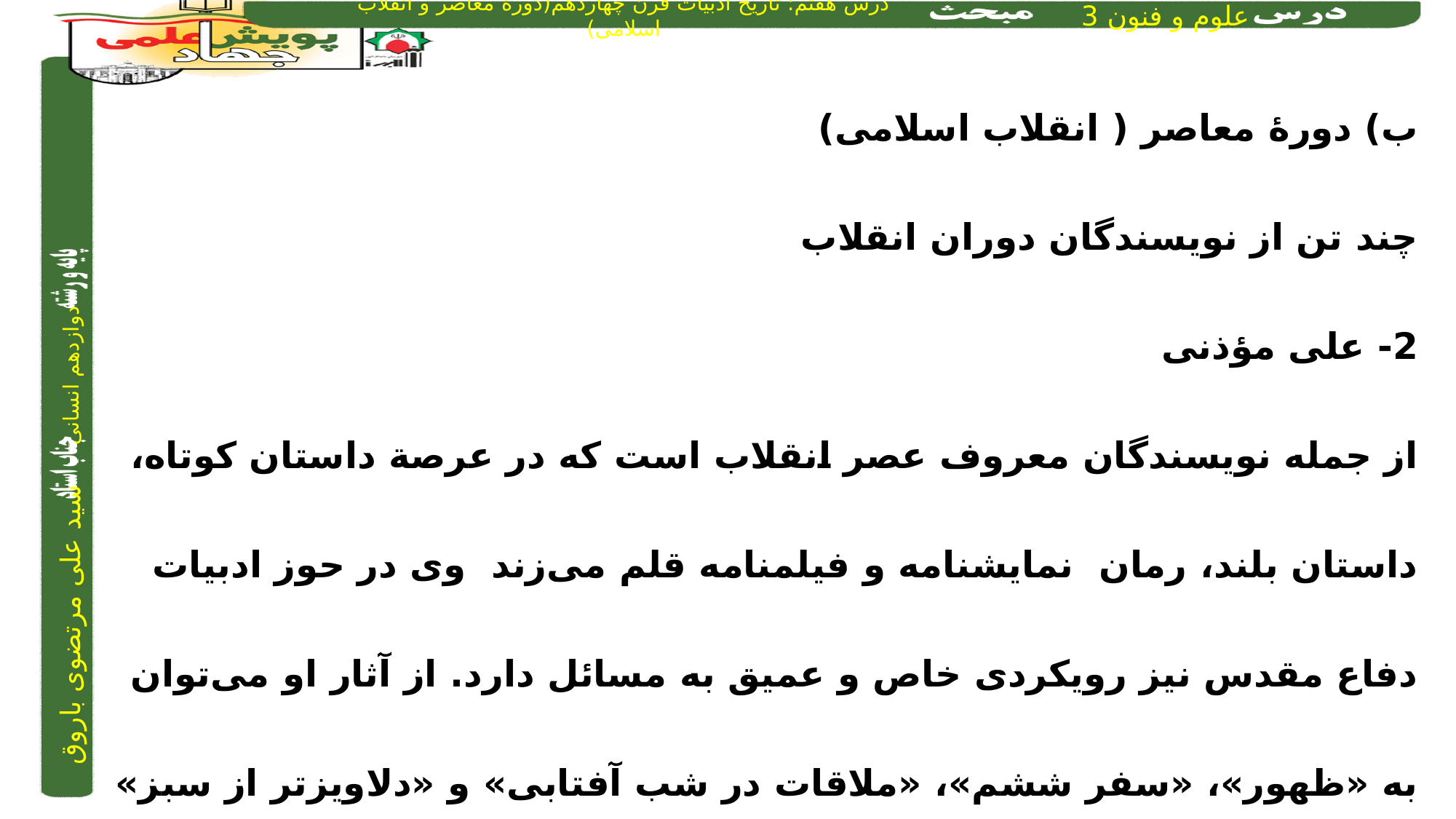

ب) دورۀ معاصر ( انقلاب اسلامی)
چند تن از نویسندگان دوران انقلاب
2- علی مؤذنی
از جمله نویسندگان معروف عصر انقلاب است که در عرصة داستان کوتاه، داستان بلند، رمان  نمایشنامه و فیلمنامه قلم می‌زند  وی در حوز ادبیات دفاع مقدس نیز رویکردی خاص و عمیق به مسائل دارد. از آثار او می‌توان به «ظهور»، «سفر ششم»، «ملاقات در شب آفتابی» و «دلاویزتر از سبز» اشاره کرد.